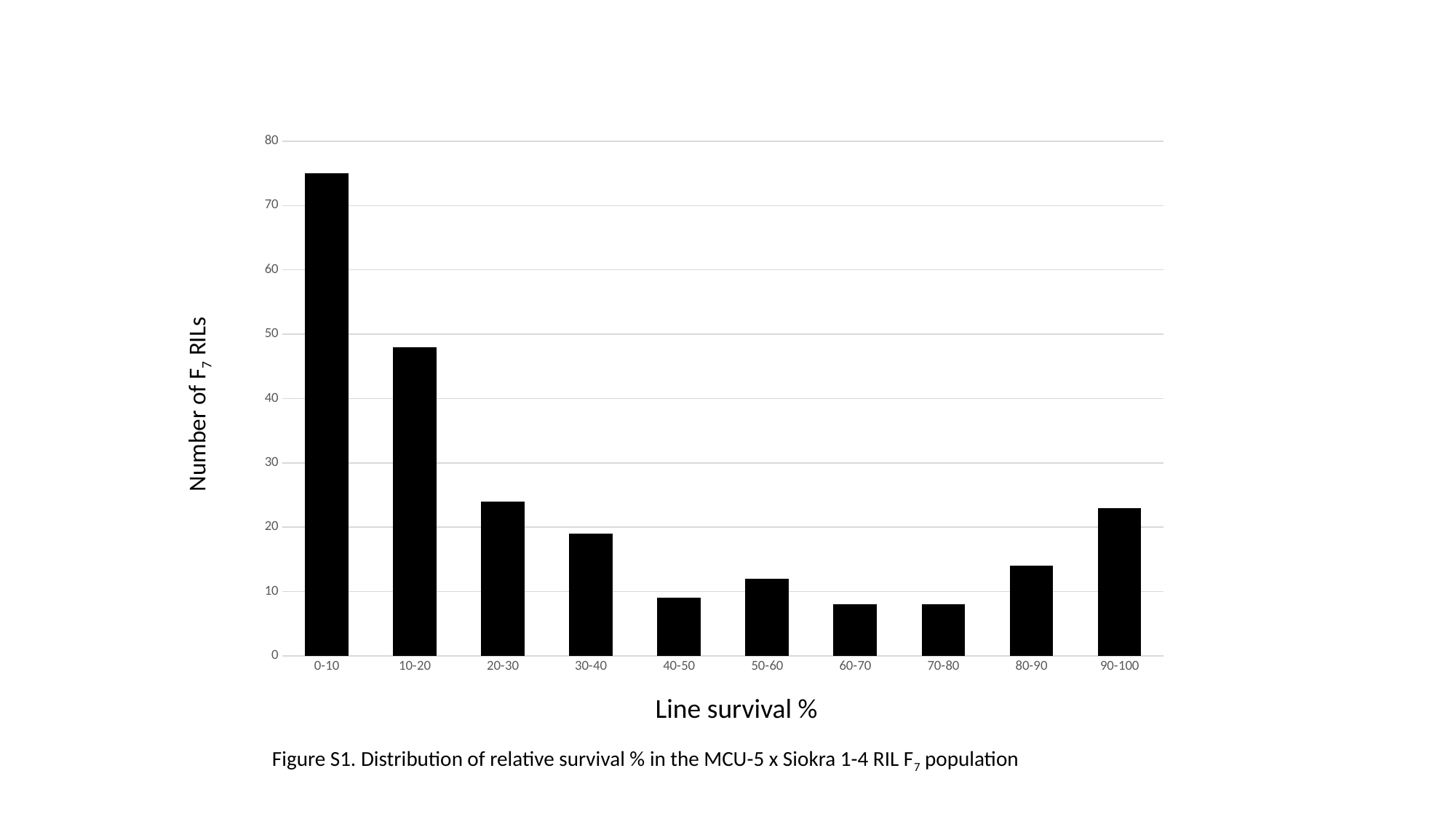

### Chart

| Category |  |
|---|---|
| 0-10 | 75.0 |
| 10-20 | 48.0 |
| 20-30 | 24.0 |
| 30-40 | 19.0 |
| 40-50 | 9.0 |
| 50-60 | 12.0 |
| 60-70 | 8.0 |
| 70-80 | 8.0 |
| 80-90 | 14.0 |
| 90-100 | 23.0 |
Number of F7 RILs
Line survival %
Figure S1. Distribution of relative survival % in the MCU-5 x Siokra 1-4 RIL F7 population